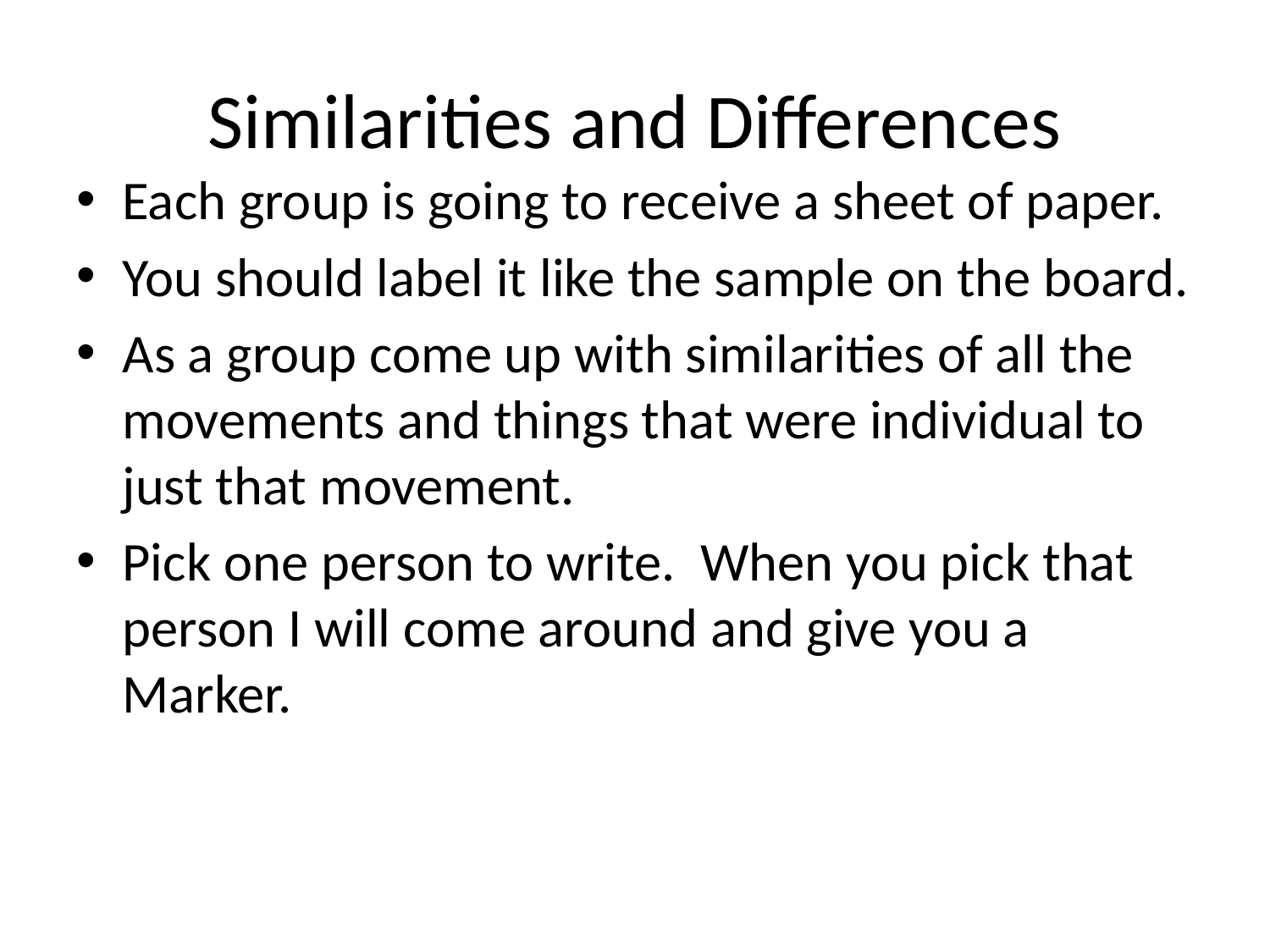

# Similarities and Differences
Each group is going to receive a sheet of paper.
You should label it like the sample on the board.
As a group come up with similarities of all the movements and things that were individual to just that movement.
Pick one person to write.  When you pick that person I will come around and give you a Marker.